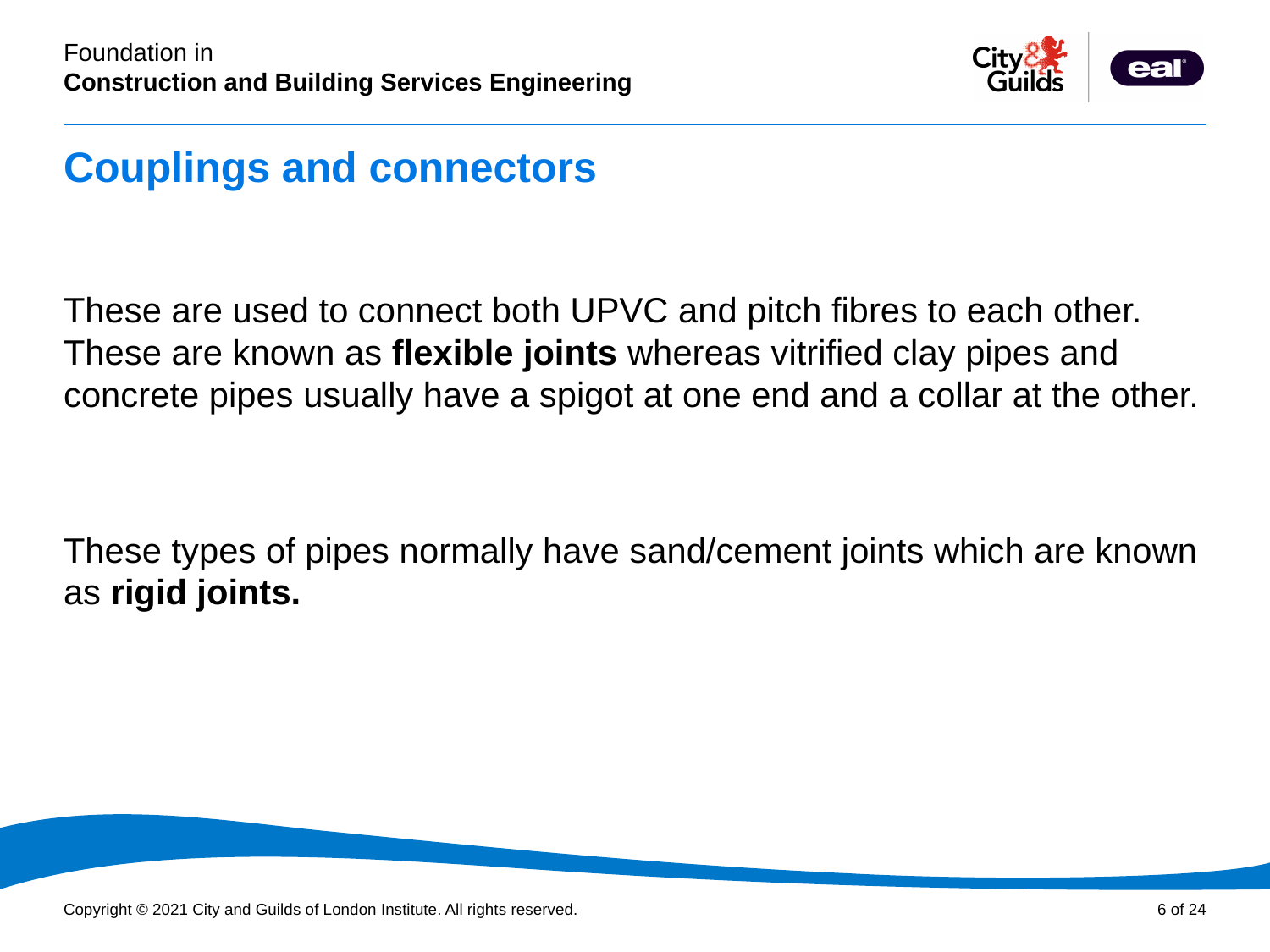

# Couplings and connectors

These are used to connect both UPVC and pitch fibres to each other. These are known as flexible joints whereas vitrified clay pipes and concrete pipes usually have a spigot at one end and a collar at the other.

These types of pipes normally have sand/cement joints which are known as rigid joints.